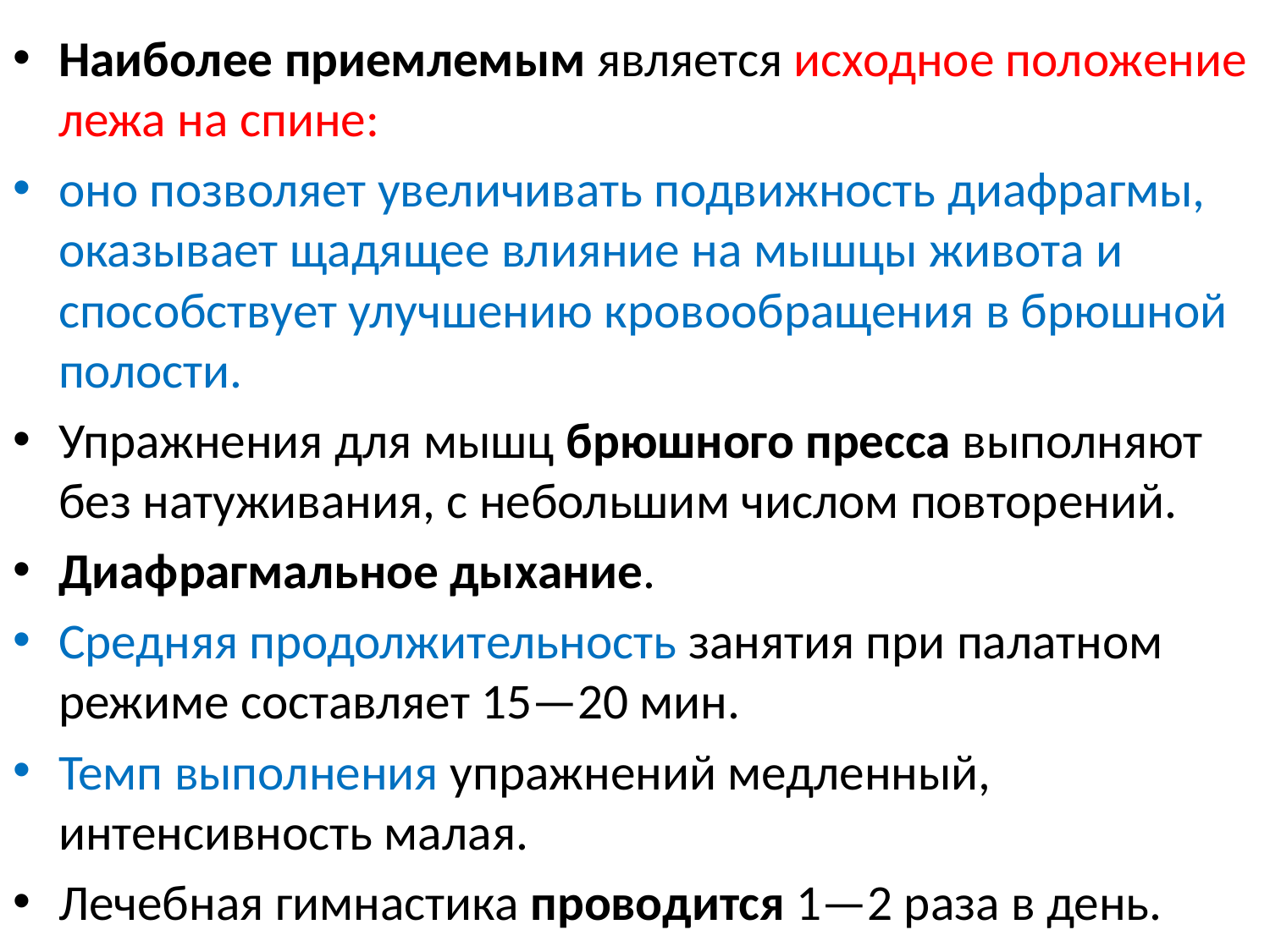

Наиболее приемлемым является исходное положение лежа на спине:
оно позволяет увеличивать подвижность диафрагмы, оказывает щадящее влияние на мышцы живота и способствует улучшению кровообращения в брюшной полости.
Упражнения для мышц брюшного пресса выполняют без натуживания, с небольшим числом повторений.
Диафрагмальное дыхание.
Средняя продолжительность занятия при палатном режиме составляет 15—20 мин.
Темп выполнения упражнений медленный, интенсивность малая.
Лечебная гимнастика проводится 1—2 раза в день.